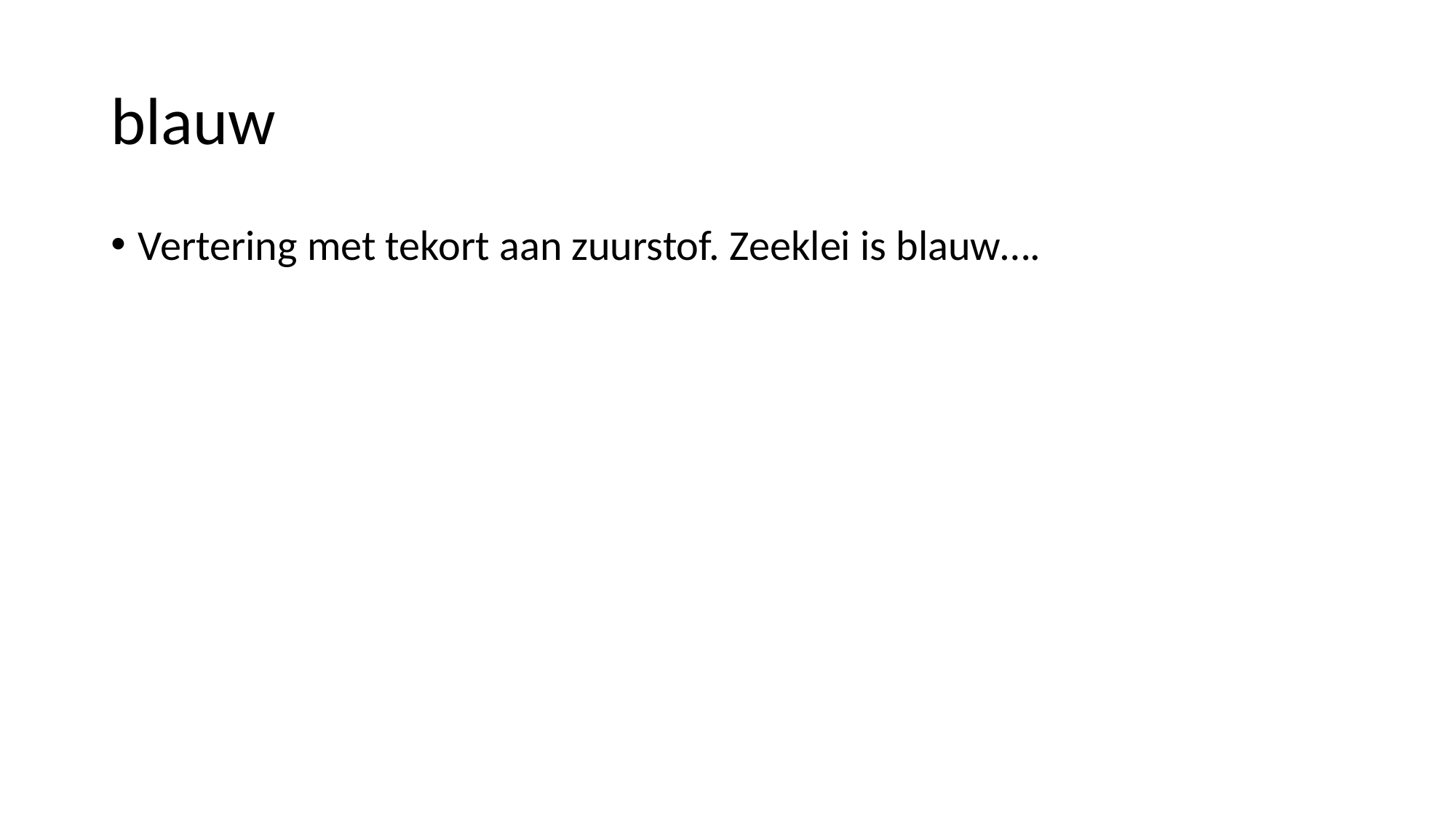

# blauw
Vertering met tekort aan zuurstof. Zeeklei is blauw….